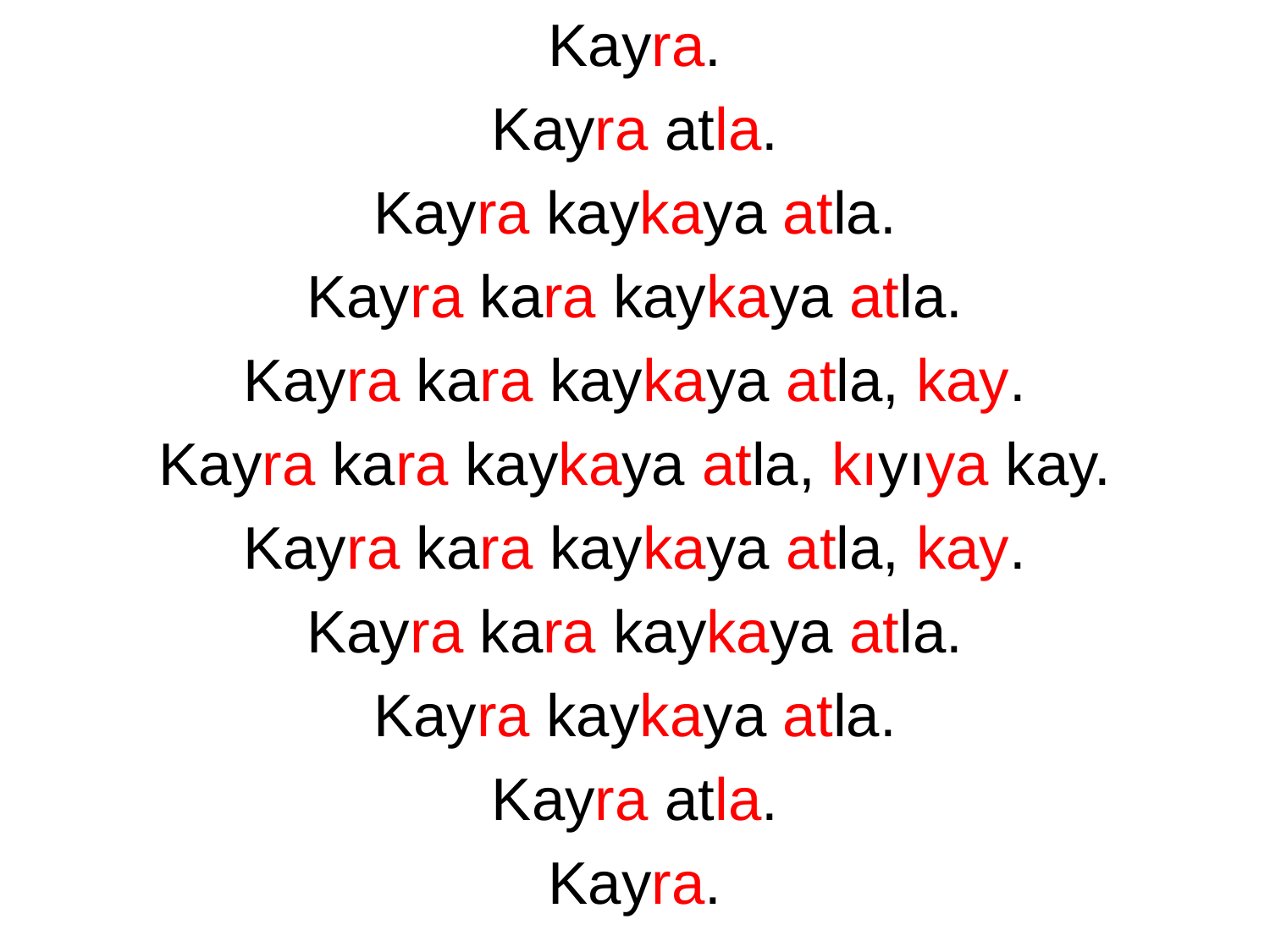

Kayra.
Kayra atla.
Kayra kaykaya atla.
Kayra kara kaykaya atla.
Kayra kara kaykaya atla, kay.
Kayra kara kaykaya atla, kıyıya kay.
Kayra kara kaykaya atla, kay.
Kayra kara kaykaya atla.
Kayra kaykaya atla.
Kayra atla.
Kayra.